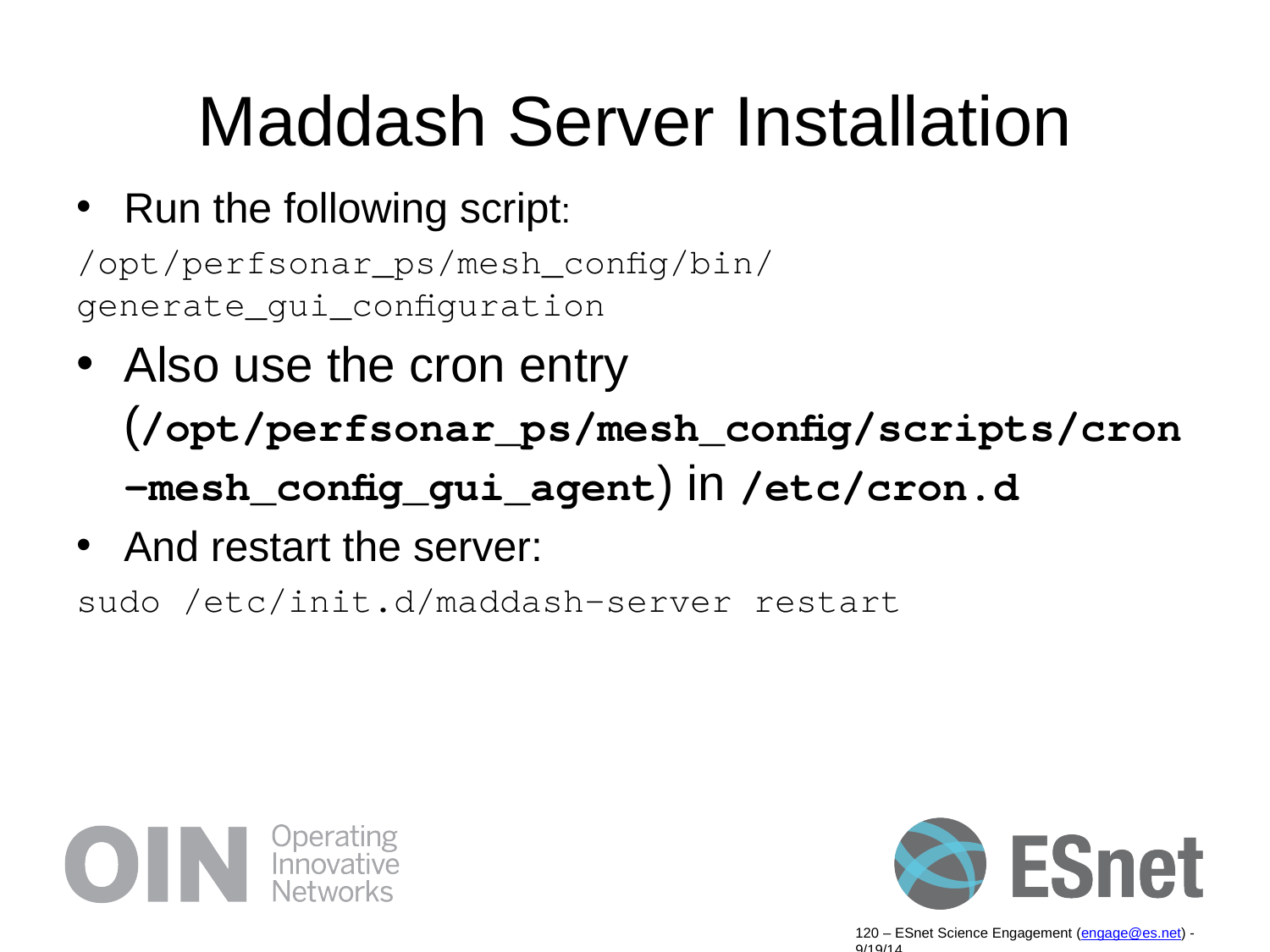

# Maddash Server Installation
Run the following script:
/opt/perfsonar_ps/mesh_config/bin/generate_gui_configuration
Also use the cron entry (/opt/perfsonar_ps/mesh_config/scripts/cron-mesh_config_gui_agent) in /etc/cron.d
And restart the server:
sudo /etc/init.d/maddash-server restart
120 – ESnet Science Engagement (engage@es.net) - 9/19/14